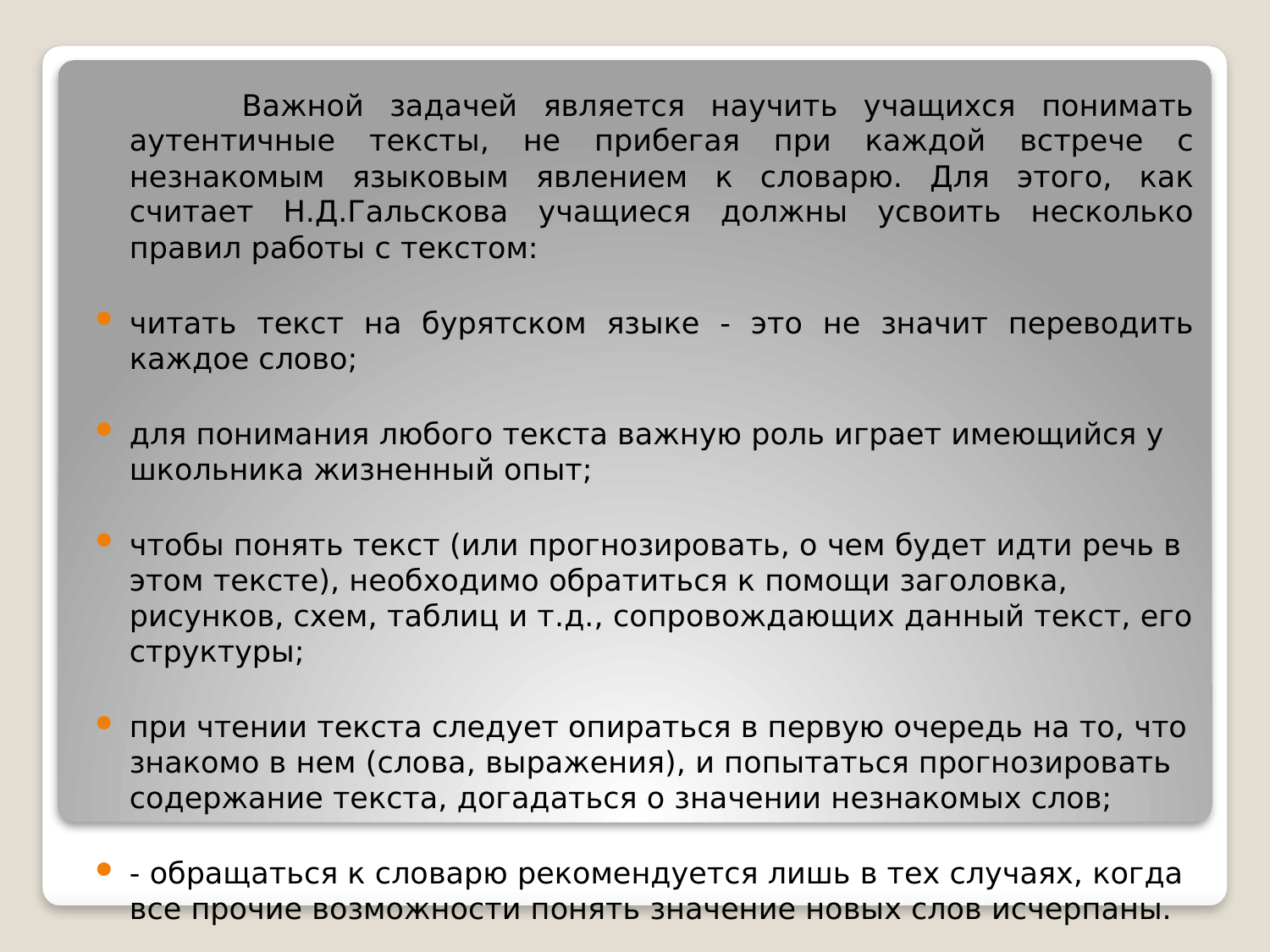

Важной задачей является научить учащихся понимать аутентичные тексты, не прибегая при каждой встрече с незнакомым языковым явлением к словарю. Для этого, как считает Н.Д.Гальскова учащиеся должны усвоить несколько правил работы с текстом:

читать текст на бурятском языке - это не значит переводить каждое слово;

для понимания любого текста важную роль играет имеющийся у школьника жизненный опыт;

чтобы понять текст (или прогнозировать, о чем будет идти речь в этом тексте), необходимо обратиться к помощи заголовка, рисунков, схем, таблиц и т.д., сопровождающих данный текст, его структуры;

при чтении текста следует опираться в первую очередь на то, что знакомо в нем (слова, выражения), и попытаться прогнозировать содержание текста, догадаться о значении незнакомых слов;

- обращаться к словарю рекомендуется лишь в тех случаях, когда все прочие возможности понять значение новых слов исчерпаны.